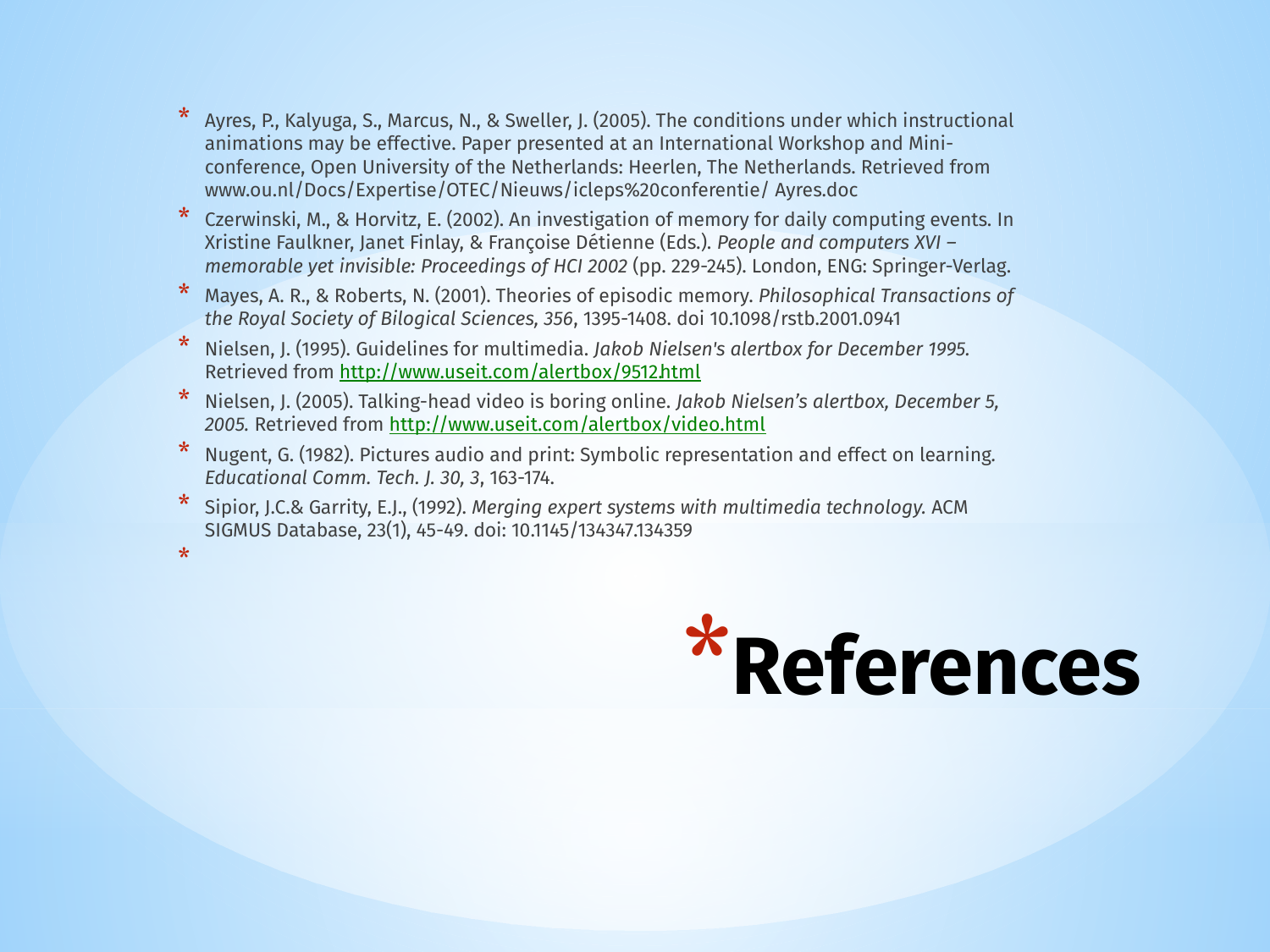

Ayres, P., Kalyuga, S., Marcus, N., & Sweller, J. (2005). The conditions under which instructional animations may be effective. Paper presented at an International Workshop and Mini-conference, Open University of the Netherlands: Heerlen, The Netherlands. Retrieved from www.ou.nl/Docs/Expertise/OTEC/Nieuws/icleps%20conferentie/ Ayres.doc
Czerwinski, M., & Horvitz, E. (2002). An investigation of memory for daily computing events. In Xristine Faulkner, Janet Finlay, & Françoise Détienne (Eds.). People and computers XVI – memorable yet invisible: Proceedings of HCI 2002 (pp. 229-245). London, ENG: Springer-Verlag.
Mayes, A. R., & Roberts, N. (2001). Theories of episodic memory. Philosophical Transactions of the Royal Society of Bilogical Sciences, 356, 1395-1408. doi 10.1098/rstb.2001.0941
Nielsen, J. (1995). Guidelines for multimedia. Jakob Nielsen's alertbox for December 1995. Retrieved from http://www.useit.com/alertbox/9512.html
Nielsen, J. (2005). Talking-head video is boring online. Jakob Nielsen’s alertbox, December 5, 2005. Retrieved from http://www.useit.com/alertbox/video.html
Nugent, G. (1982). Pictures audio and print: Symbolic representation and effect on learning. Educational Comm. Tech. J. 30, 3, 163-174.
Sipior, J.C.& Garrity, E.J., (1992). Merging expert systems with multimedia technology. ACM SIGMUS Database, 23(1), 45-49. doi: 10.1145/134347.134359

# References